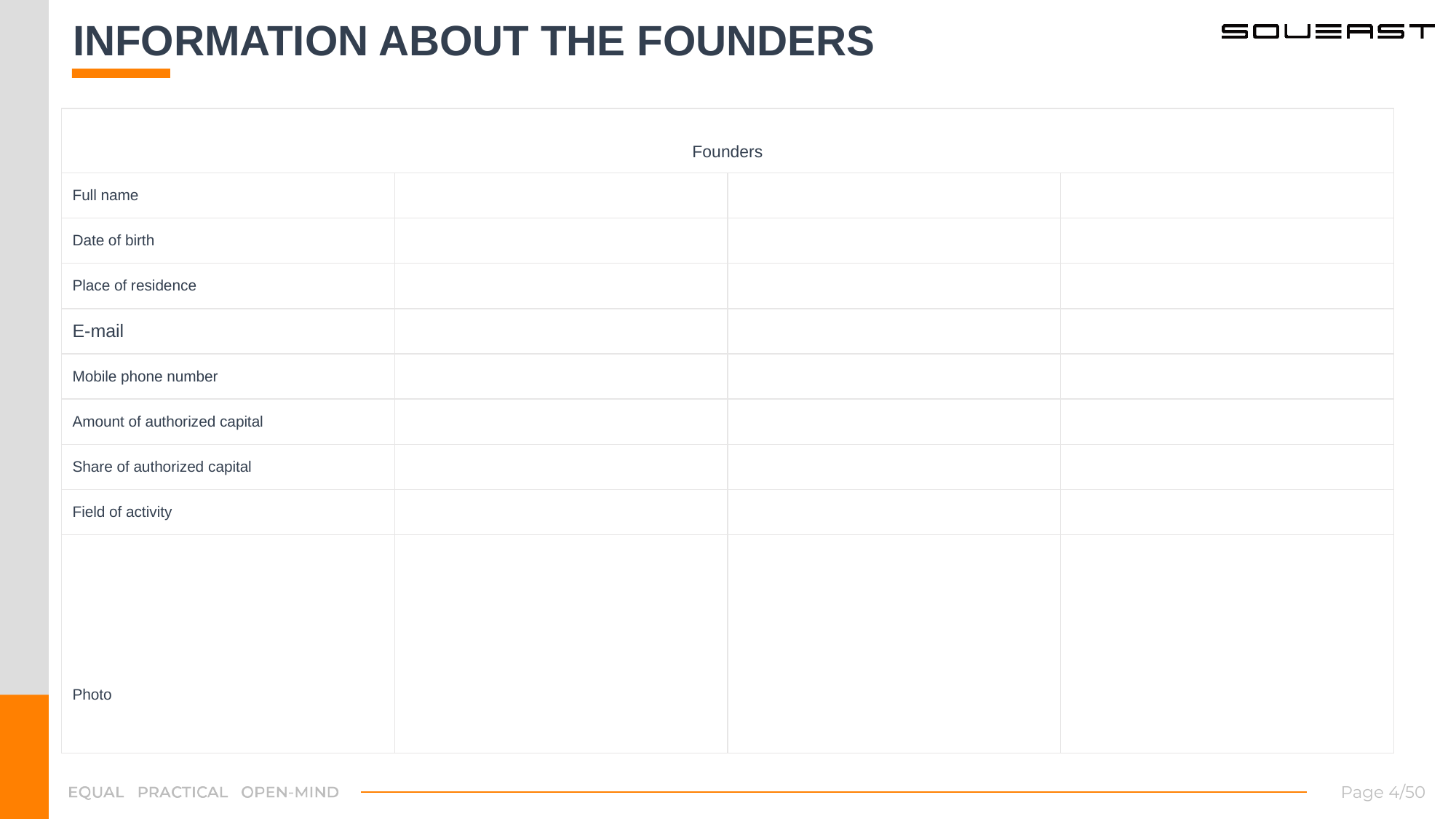

INFORMATION ABOUT THE FOUNDERS
| Founders |  |  |  |
| --- | --- | --- | --- |
| Full name |  |  |  |
| Date of birth |  |  |  |
| Place of residence |  |  |  |
| E-mail |  |  |  |
| Mobile phone number |  |  |  |
| Amount of authorized capital |  |  |  |
| Share of authorized capital |  |  |  |
| Field of activity |  |  |  |
| Photo |  |  |  |